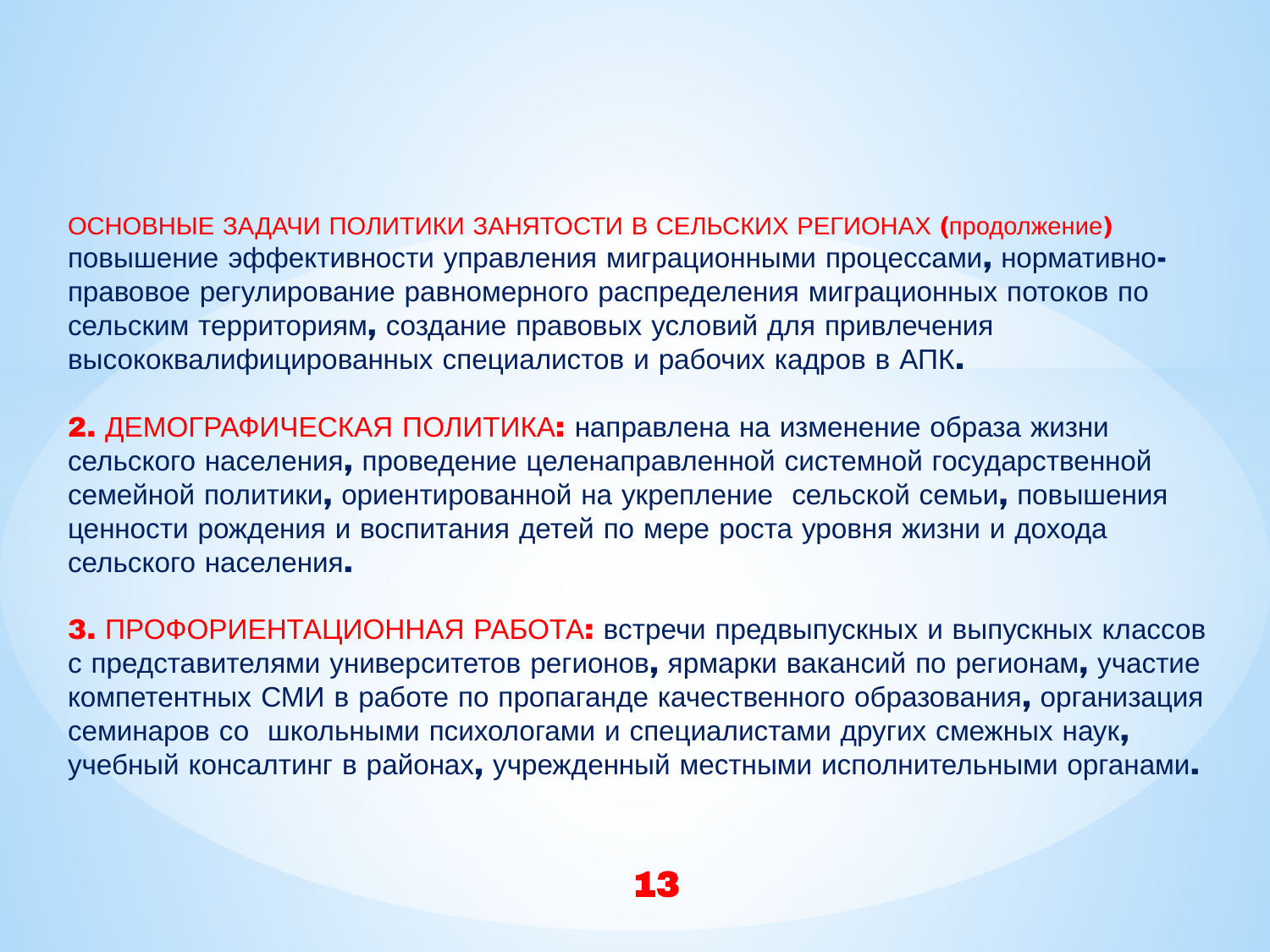

# ОСНОВНЫЕ ЗАДАЧИ ПОЛИТИКИ ЗАНЯТОСТИ В СЕЛЬСКИХ РЕГИОНАХ (продолжение) повышение эффективности управления миграционными процессами, нормативно-правовое регулирование равномерного распределения миграционных потоков по сельским территориям, создание правовых условий для привлечения высококвалифицированных специалистов и рабочих кадров в АПК. 2. ДЕМОГРАФИЧЕСКАЯ ПОЛИТИКА: направлена на изменение образа жизни сельского населения, проведение целенаправленной системной государственной семейной политики, ориентированной на укрепление  сельской семьи, повышения ценности рождения и воспитания детей по мере роста уровня жизни и дохода сельского населения. 3. ПРОФОРИЕНТАЦИОННАЯ РАБОТА: встречи предвыпускных и выпускных классов с представителями университетов регионов, ярмарки вакансий по регионам, участие  компетентных СМИ в работе по пропаганде качественного образования, организация семинаров со  школьными психологами и специалистами других смежных наук, учебный консалтинг в районах, учрежденный местными исполнительными органами.

13